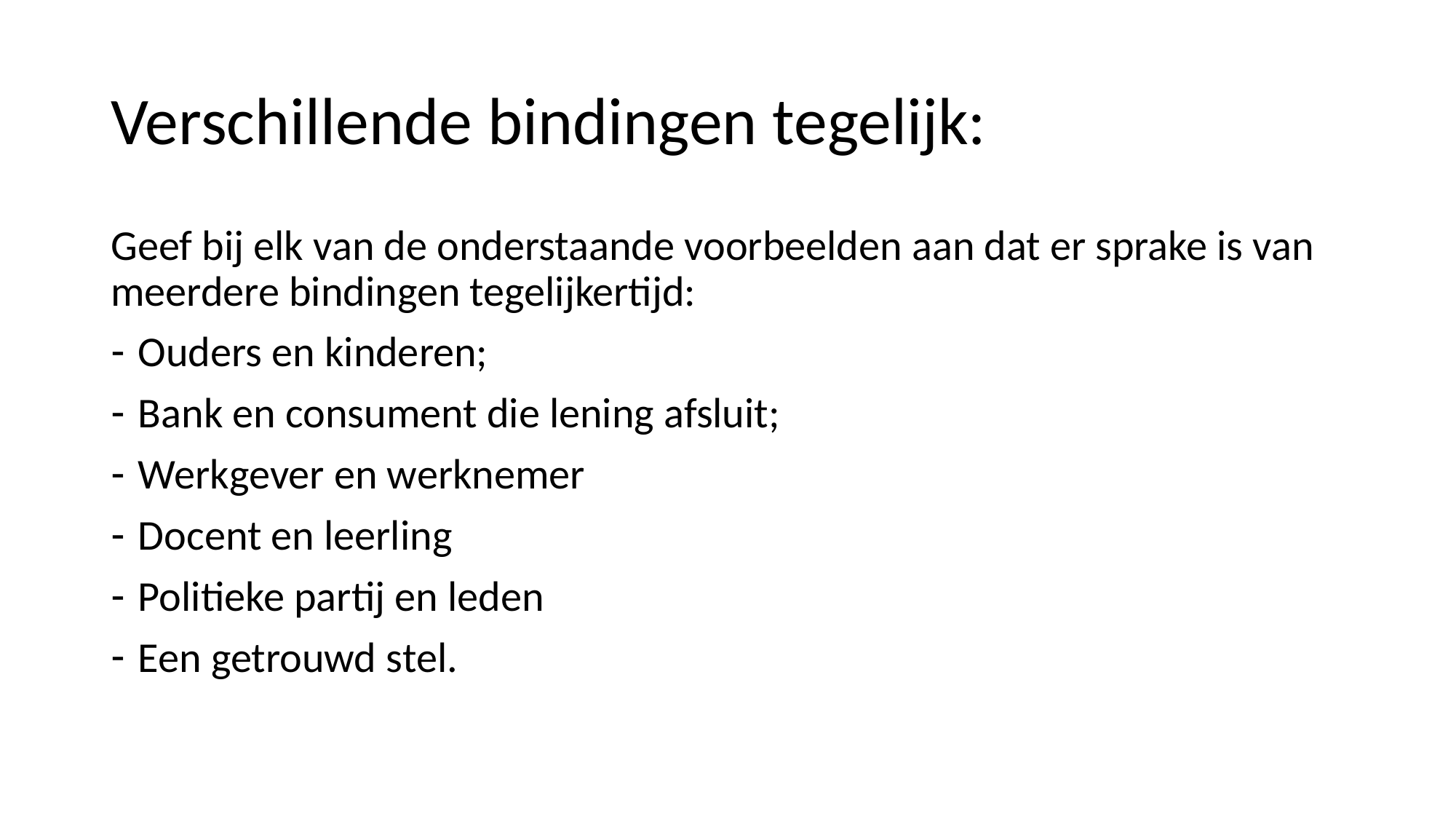

# Verschillende bindingen tegelijk:
Geef bij elk van de onderstaande voorbeelden aan dat er sprake is van meerdere bindingen tegelijkertijd:
Ouders en kinderen;
Bank en consument die lening afsluit;
Werkgever en werknemer
Docent en leerling
Politieke partij en leden
Een getrouwd stel.